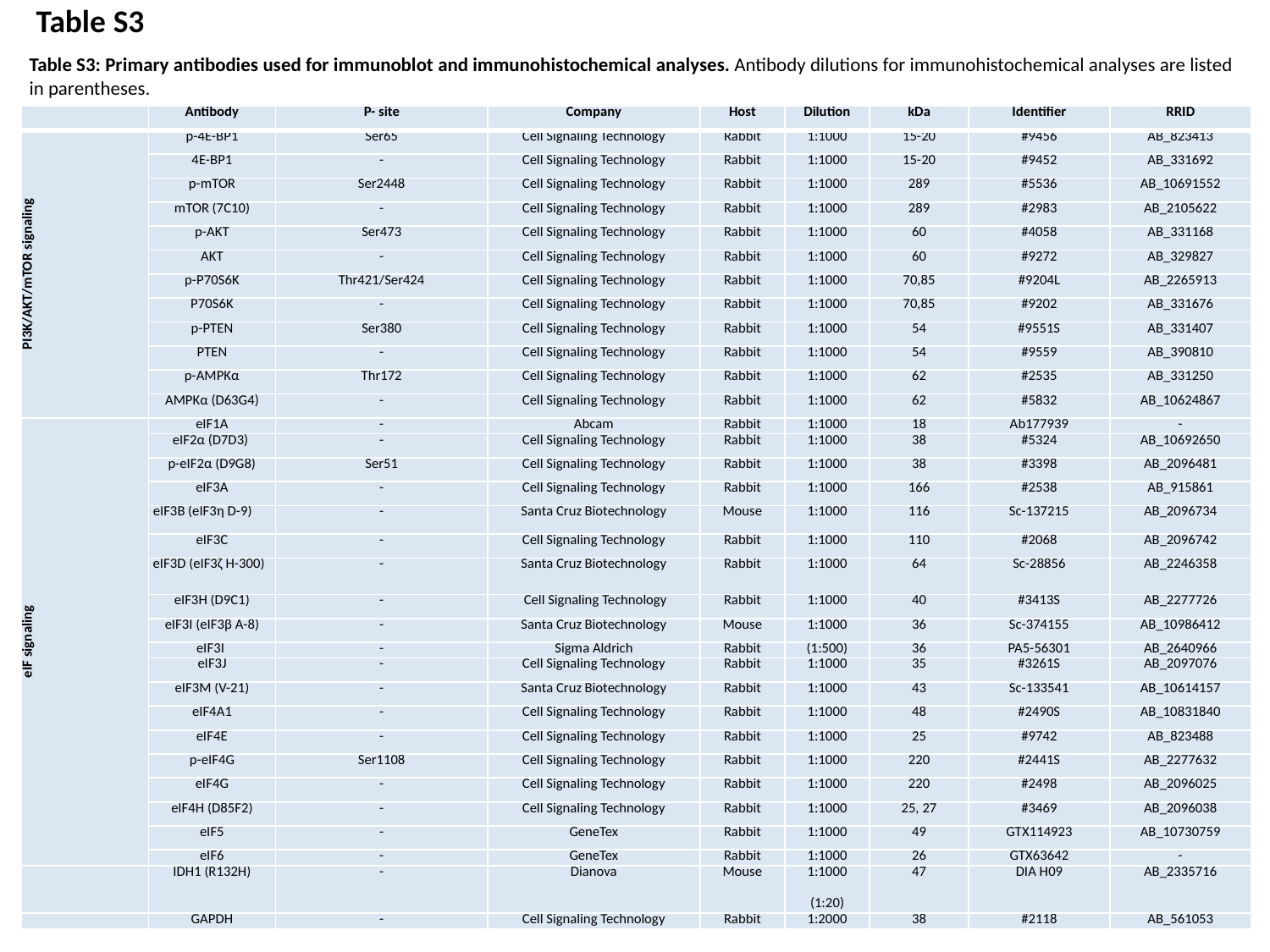

Table S3
Table S3: Primary antibodies used for immunoblot and immunohistochemical analyses. Antibody dilutions for immunohistochemical analyses are listed in parentheses.
|  | Antibody | P- site | Company | Host | Dilution | kDa | Identifier | RRID |
| --- | --- | --- | --- | --- | --- | --- | --- | --- |
| PI3K/AKT/mTOR signaling | p-4E-BP1 | Ser65 | Cell Signaling Technology | Rabbit | 1:1000 | 15-20 | #9456 | AB\_823413 |
|  | 4E-BP1 | - | Cell Signaling Technology | Rabbit | 1:1000 | 15-20 | #9452 | AB\_331692 |
|  | p-mTOR | Ser2448 | Cell Signaling Technology | Rabbit | 1:1000 | 289 | #5536 | AB\_10691552 |
|  | mTOR (7C10) | - | Cell Signaling Technology | Rabbit | 1:1000 | 289 | #2983 | AB\_2105622 |
|  | p-AKT | Ser473 | Cell Signaling Technology | Rabbit | 1:1000 | 60 | #4058 | AB\_331168 |
|  | AKT | - | Cell Signaling Technology | Rabbit | 1:1000 | 60 | #9272 | AB\_329827 |
|  | p-P70S6K | Thr421/Ser424 | Cell Signaling Technology | Rabbit | 1:1000 | 70,85 | #9204L | AB\_2265913 |
|  | P70S6K | - | Cell Signaling Technology | Rabbit | 1:1000 | 70,85 | #9202 | AB\_331676 |
|  | p-PTEN | Ser380 | Cell Signaling Technology | Rabbit | 1:1000 | 54 | #9551S | AB\_331407 |
|  | PTEN | - | Cell Signaling Technology | Rabbit | 1:1000 | 54 | #9559 | AB\_390810 |
|  | p-AMPKα | Thr172 | Cell Signaling Technology | Rabbit | 1:1000 | 62 | #2535 | AB\_331250 |
|  | AMPKα (D63G4) | - | Cell Signaling Technology | Rabbit | 1:1000 | 62 | #5832 | AB\_10624867 |
| eIF signaling | eIF1A | - | Abcam | Rabbit | 1:1000 | 18 | Ab177939 | - |
|  | eIF2α (D7D3) | - | Cell Signaling Technology | Rabbit | 1:1000 | 38 | #5324 | AB\_10692650 |
|  | p-eIF2α (D9G8) | Ser51 | Cell Signaling Technology | Rabbit | 1:1000 | 38 | #3398 | AB\_2096481 |
|  | eIF3A | - | Cell Signaling Technology | Rabbit | 1:1000 | 166 | #2538 | AB\_915861 |
|  | eIF3B (eIF3η D-9) | - | Santa Cruz Biotechnology | Mouse | 1:1000 | 116 | Sc-137215 | AB\_2096734 |
|  | eIF3C | - | Cell Signaling Technology | Rabbit | 1:1000 | 110 | #2068 | AB\_2096742 |
|  | eIF3D (eIF3ζ H-300) | - | Santa Cruz Biotechnology | Rabbit | 1:1000 | 64 | Sc-28856 | AB\_2246358 |
|  | eIF3H (D9C1) | - | Cell Signaling Technology | Rabbit | 1:1000 | 40 | #3413S | AB\_2277726 |
|  | eIF3I (eIF3β A-8) | - | Santa Cruz Biotechnology | Mouse | 1:1000 | 36 | Sc-374155 | AB\_10986412 |
|  | eIF3I | - | Sigma Aldrich | Rabbit | (1:500) | 36 | PA5-56301 | AB\_2640966 |
|  | eIF3J | - | Cell Signaling Technology | Rabbit | 1:1000 | 35 | #3261S | AB\_2097076 |
|  | eIF3M (V-21) | - | Santa Cruz Biotechnology | Rabbit | 1:1000 | 43 | Sc-133541 | AB\_10614157 |
|  | eIF4A1 | - | Cell Signaling Technology | Rabbit | 1:1000 | 48 | #2490S | AB\_10831840 |
|  | eIF4E | - | Cell Signaling Technology | Rabbit | 1:1000 | 25 | #9742 | AB\_823488 |
|  | p-eIF4G | Ser1108 | Cell Signaling Technology | Rabbit | 1:1000 | 220 | #2441S | AB\_2277632 |
|  | eIF4G | - | Cell Signaling Technology | Rabbit | 1:1000 | 220 | #2498 | AB\_2096025 |
|  | eIF4H (D85F2) | - | Cell Signaling Technology | Rabbit | 1:1000 | 25, 27 | #3469 | AB\_2096038 |
|  | eIF5 | - | GeneTex | Rabbit | 1:1000 | 49 | GTX114923 | AB\_10730759 |
|  | eIF6 | - | GeneTex | Rabbit | 1:1000 | 26 | GTX63642 | - |
|  | IDH1 (R132H) | - | Dianova | Mouse | 1:1000 (1:20) | 47 | DIA H09 | AB\_2335716 |
|  | GAPDH | - | Cell Signaling Technology | Rabbit | 1:2000 | 38 | #2118 | AB\_561053 |